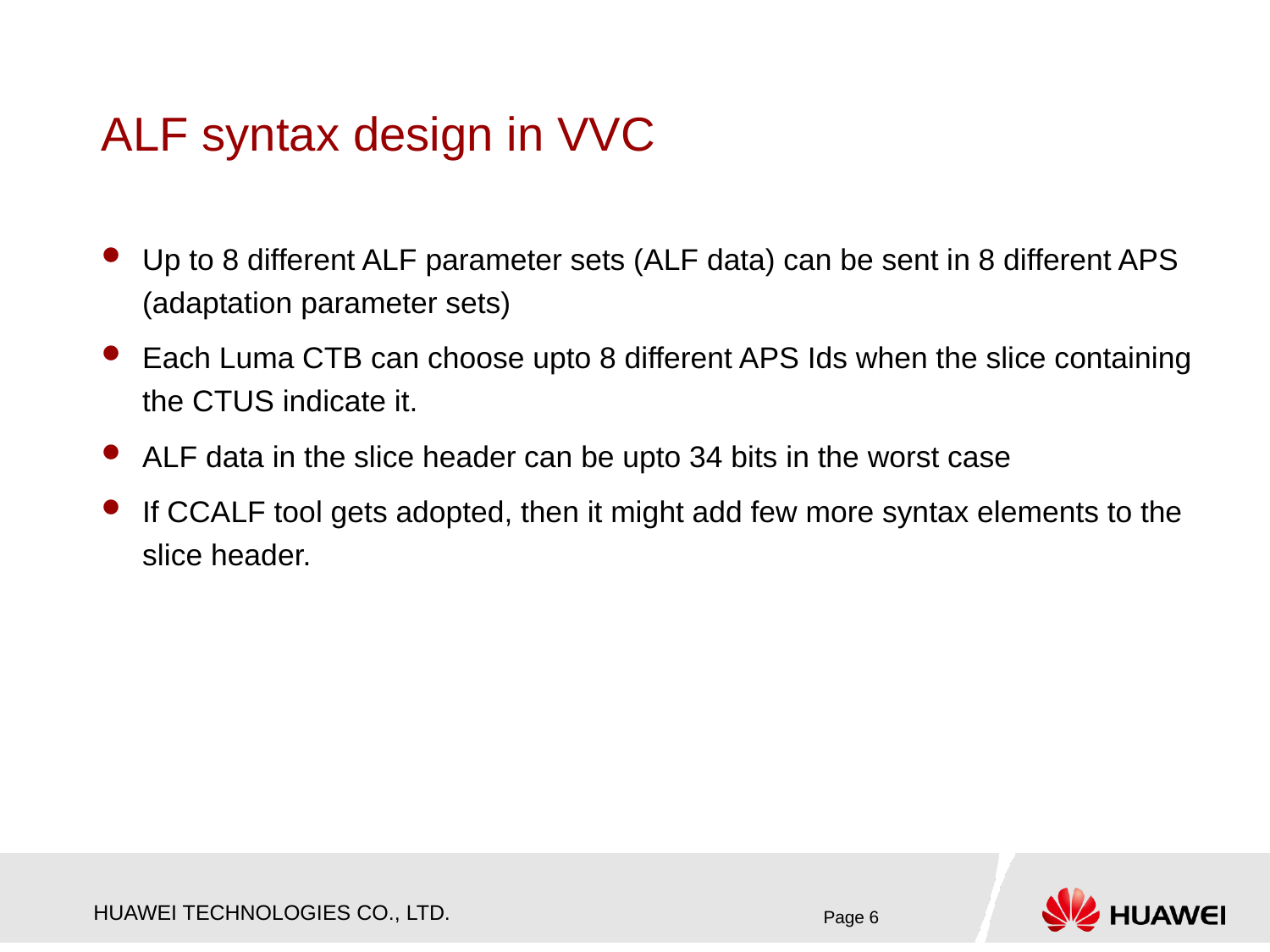

# ALF syntax design in VVC
Up to 8 different ALF parameter sets (ALF data) can be sent in 8 different APS (adaptation parameter sets)
Each Luma CTB can choose upto 8 different APS Ids when the slice containing the CTUS indicate it.
ALF data in the slice header can be upto 34 bits in the worst case
If CCALF tool gets adopted, then it might add few more syntax elements to the slice header.

Page 6